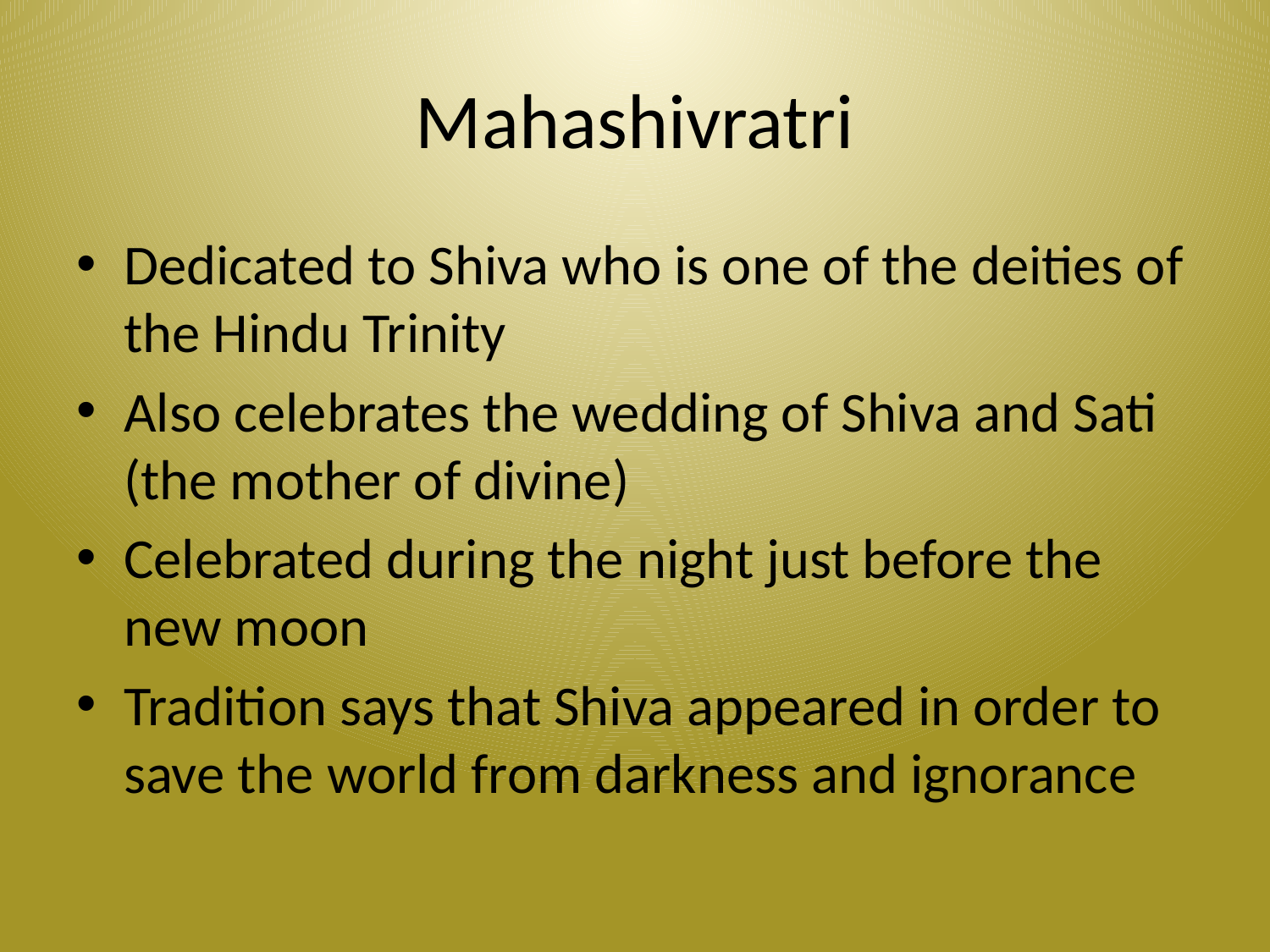

# Mahashivratri
Dedicated to Shiva who is one of the deities of the Hindu Trinity
Also celebrates the wedding of Shiva and Sati (the mother of divine)
Celebrated during the night just before the new moon
Tradition says that Shiva appeared in order to save the world from darkness and ignorance